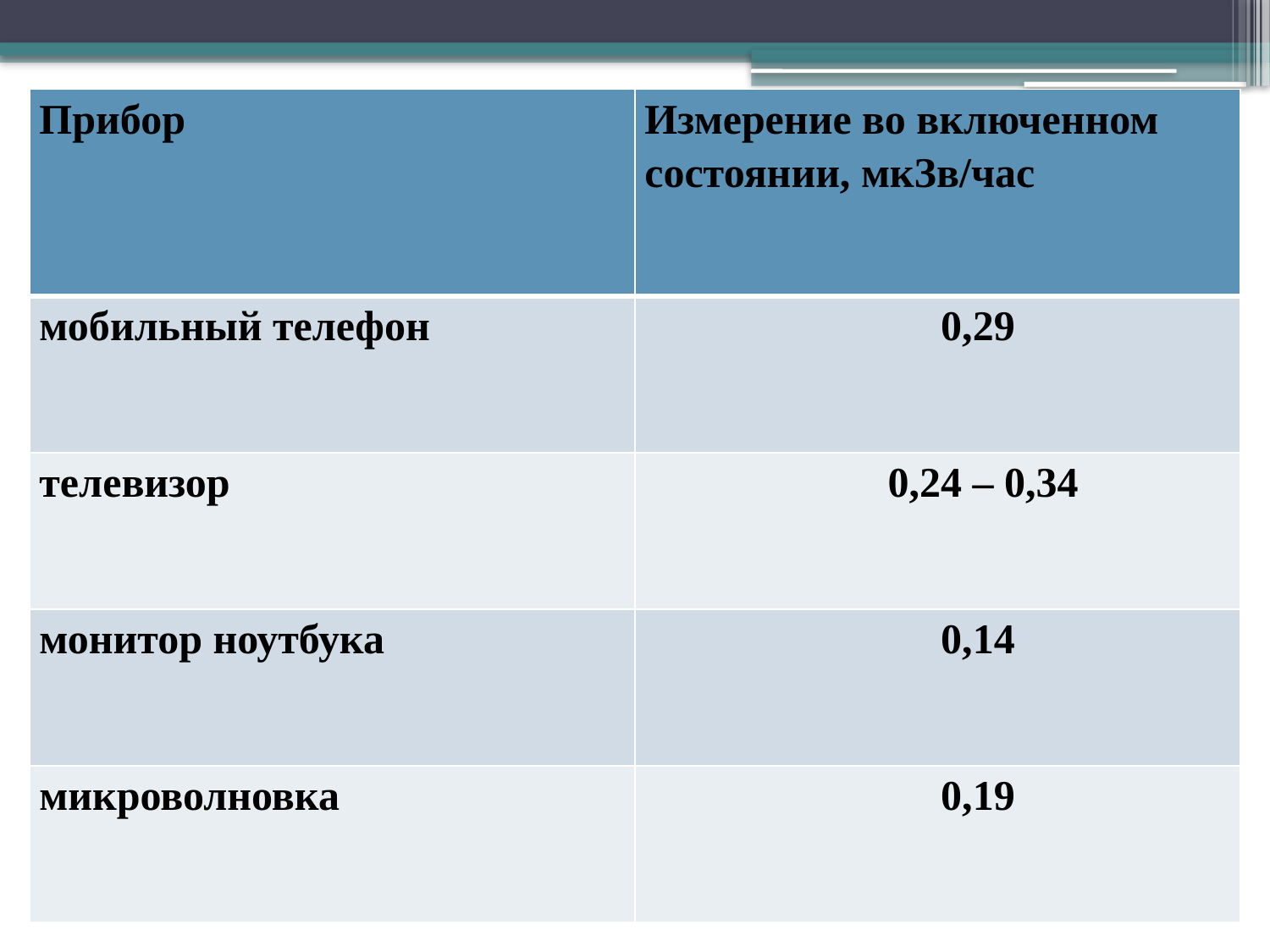

| Прибор | Измерение во включенном состоянии, мкЗв/час |
| --- | --- |
| мобильный телефон | 0,29 |
| телевизор | 0,24 – 0,34 |
| монитор ноутбука | 0,14 |
| микроволновка | 0,19 |